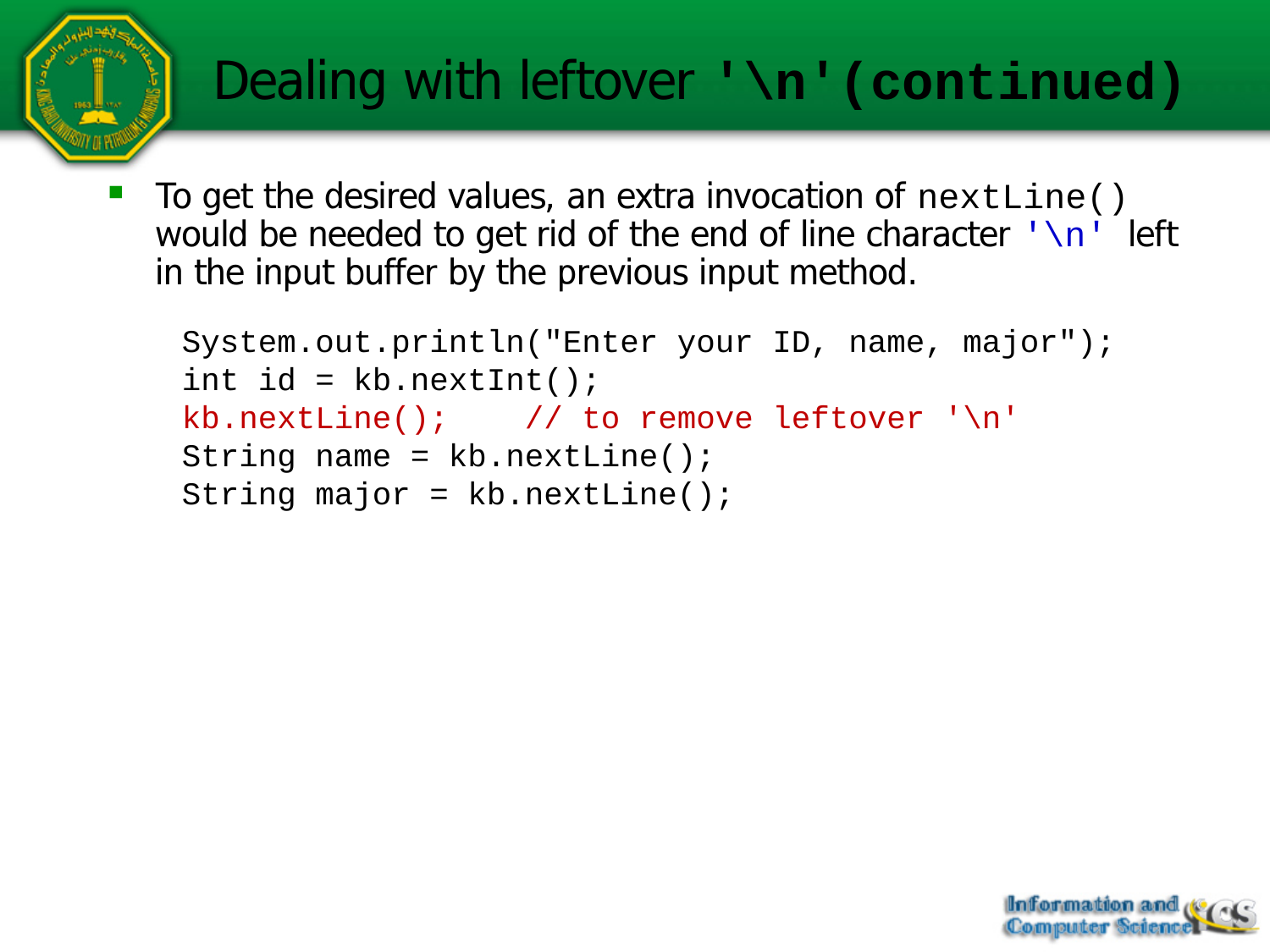

# Dealing with leftover '\n'(continued)

To get the desired values, an extra invocation of nextLine() would be needed to get rid of the end of line character '\n' left in the input buffer by the previous input method.
System.out.println("Enter your ID, name, major");
int id = kb.nextInt();
kb.nextLine();    // to remove leftover '\n'
String name = kb.nextLine();
String major = kb.nextLine();